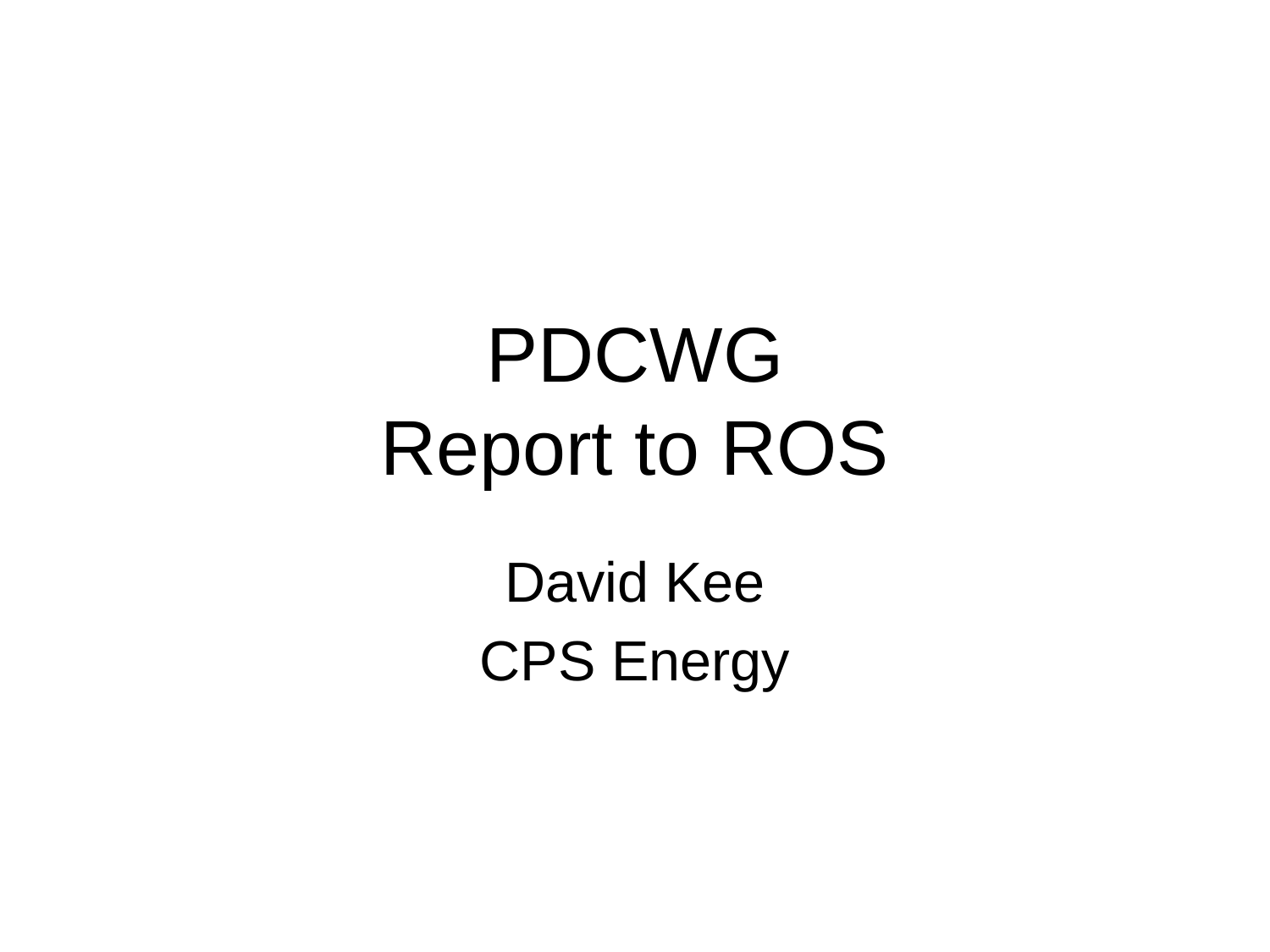

# PDCWG Report to ROS
David Kee
CPS Energy